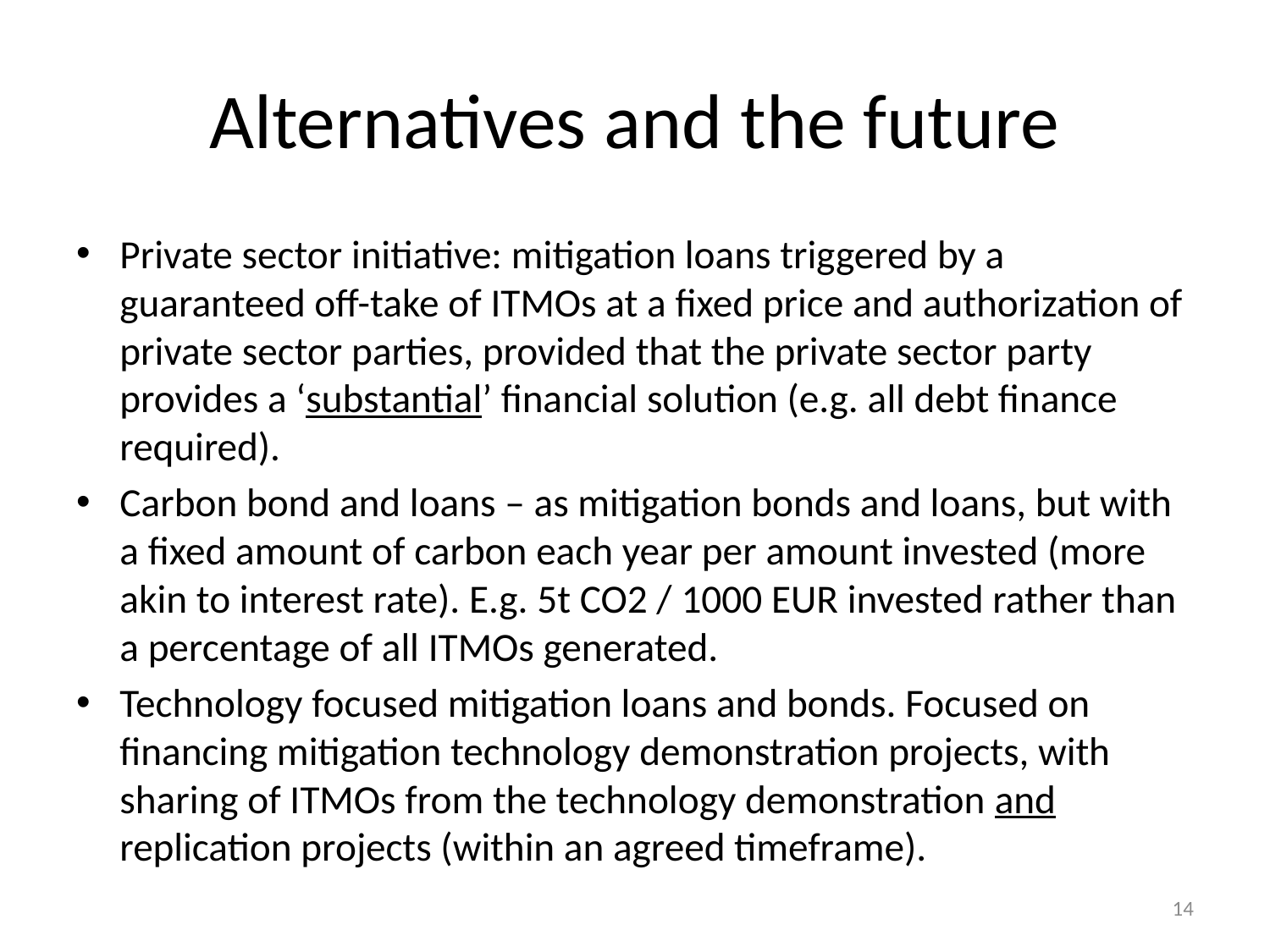

# Alternatives and the future
Private sector initiative: mitigation loans triggered by a guaranteed off-take of ITMOs at a fixed price and authorization of private sector parties, provided that the private sector party provides a ‘substantial’ financial solution (e.g. all debt finance required).
Carbon bond and loans – as mitigation bonds and loans, but with a fixed amount of carbon each year per amount invested (more akin to interest rate). E.g. 5t CO2 / 1000 EUR invested rather than a percentage of all ITMOs generated.
Technology focused mitigation loans and bonds. Focused on financing mitigation technology demonstration projects, with sharing of ITMOs from the technology demonstration and replication projects (within an agreed timeframe).
14